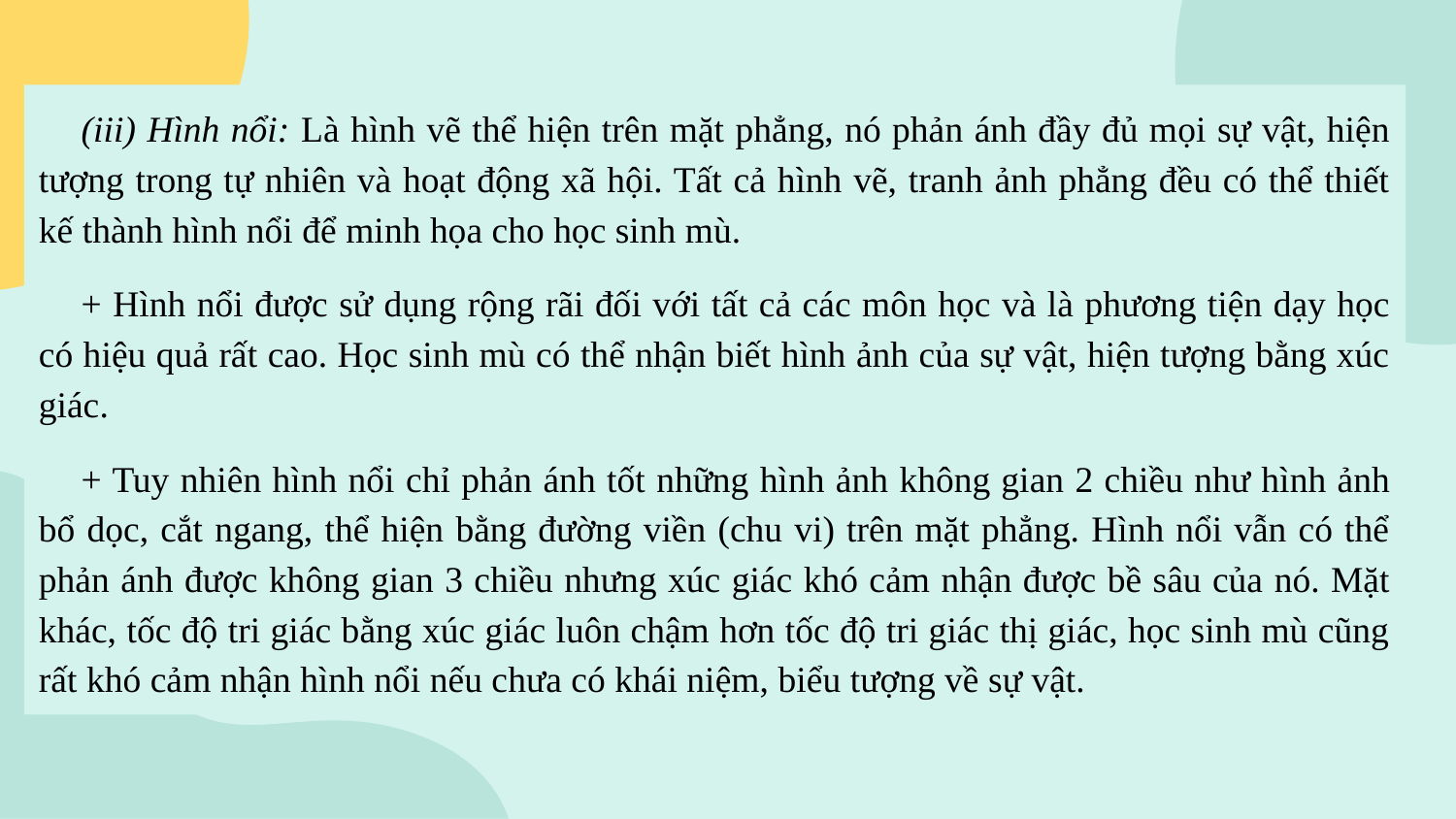

(iii) Hình nổi: Là hình vẽ thể hiện trên mặt phẳng, nó phản ánh đầy đủ mọi sự vật, hiện tượng trong tự nhiên và hoạt động xã hội. Tất cả hình vẽ, tranh ảnh phẳng đều có thể thiết kế thành hình nổi để minh họa cho học sinh mù.
+ Hình nổi được sử dụng rộng rãi đối với tất cả các môn học và là phương tiện dạy học có hiệu quả rất cao. Học sinh mù có thể nhận biết hình ảnh của sự vật, hiện tượng bằng xúc giác.
+ Tuy nhiên hình nổi chỉ phản ánh tốt những hình ảnh không gian 2 chiều như hình ảnh bổ dọc, cắt ngang, thể hiện bằng đường viền (chu vi) trên mặt phẳng. Hình nổi vẫn có thể phản ánh được không gian 3 chiều nhưng xúc giác khó cảm nhận được bề sâu của nó. Mặt khác, tốc độ tri giác bằng xúc giác luôn chậm hơn tốc độ tri giác thị giác, học sinh mù cũng rất khó cảm nhận hình nổi nếu chưa có khái niệm, biểu tượng về sự vật.